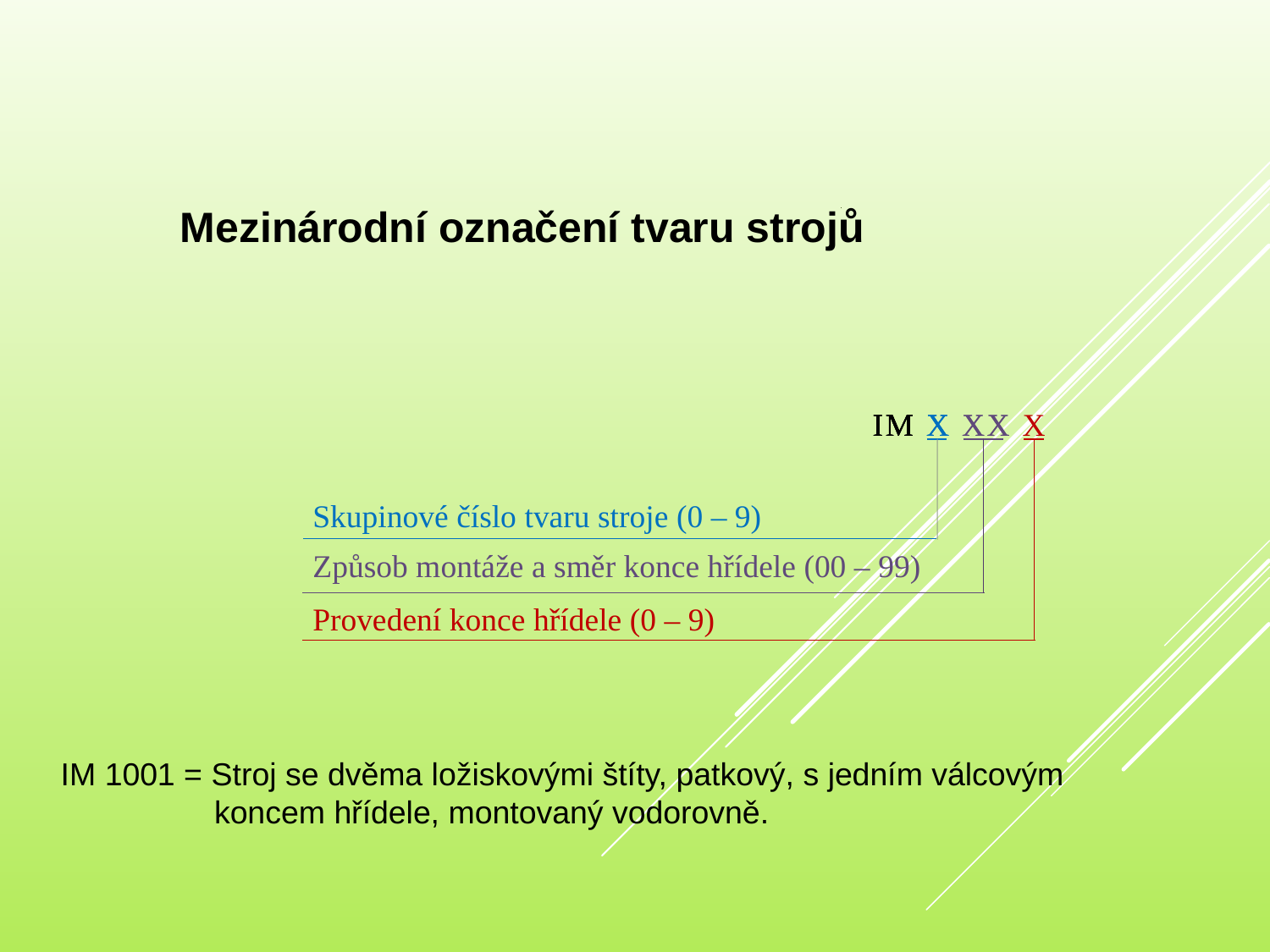

Mezinárodní označení tvaru strojů
IM
IM X
IM X XX
IM X XX X
Skupinové číslo tvaru stroje (0 – 9)

Způsob montáže a směr konce hřídele (00 – 99)
Provedení konce hřídele (0 – 9)
IM 1001 = Stroj se dvěma ložiskovými štíty, patkový, s jedním válcovým
	   koncem hřídele, montovaný vodorovně.